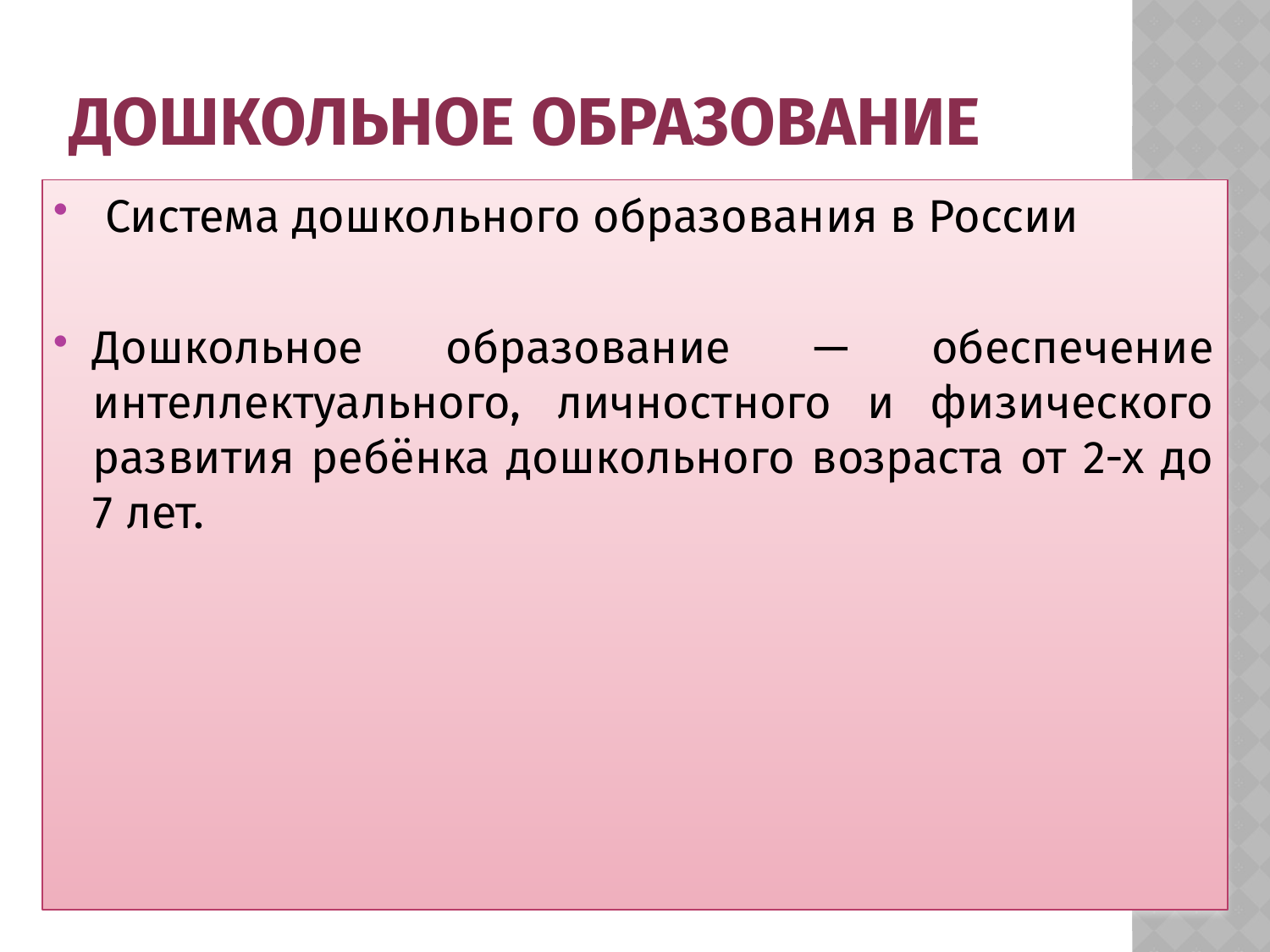

# Дошкольное образование
 Система дошкольного образования в России

Дошкольное образование — обеспечение интеллектуального, личностного и физического развития ребёнка дошкольного возраста от 2-х до 7 лет.